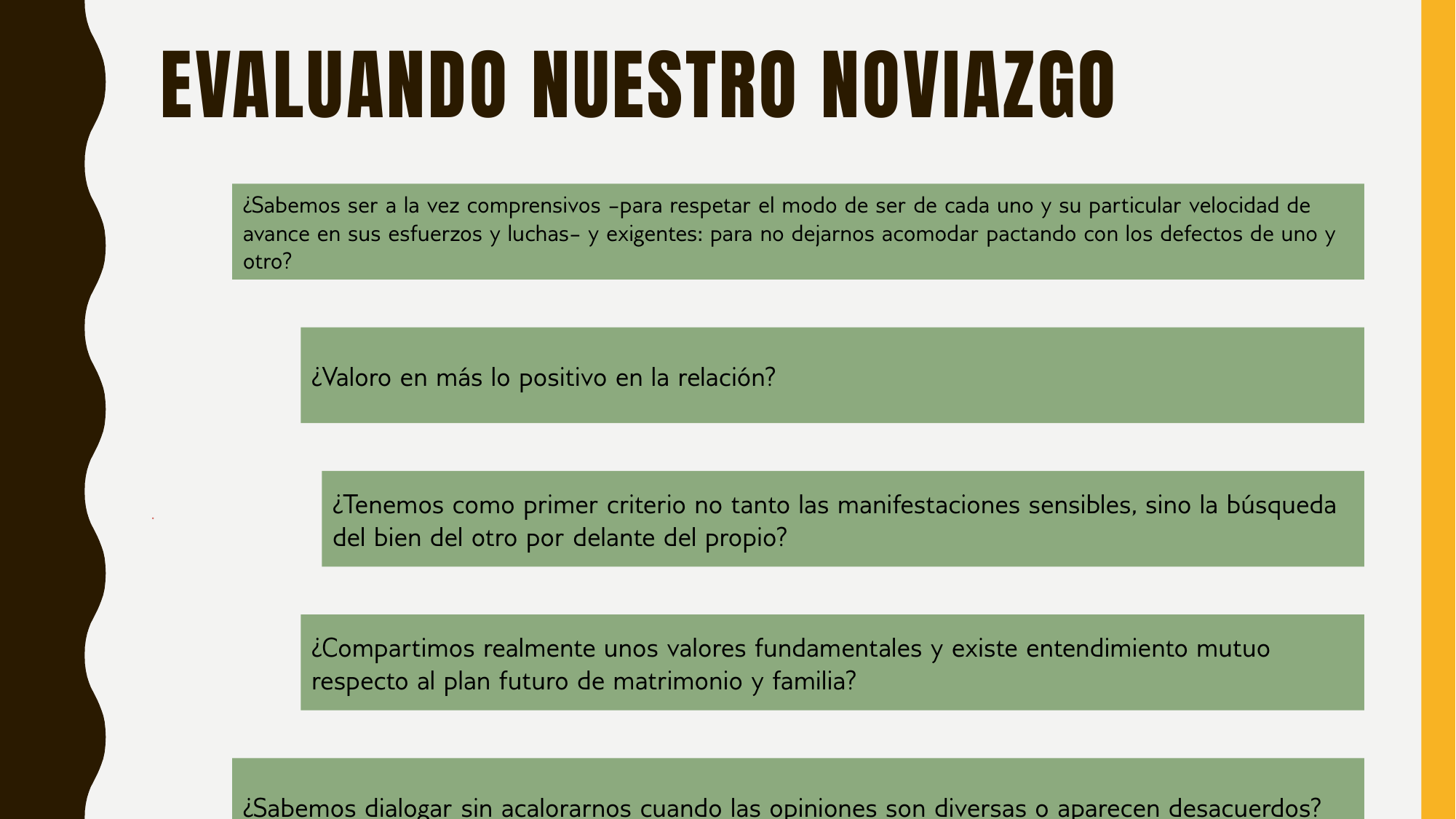

# Evaluando nuestro noviazgo
¿Sabemos ser a la vez comprensivos –para respetar el modo de ser de cada uno y su particular velocidad de avance en sus esfuerzos y luchas– y exigentes: para no dejarnos acomodar pactando con los defectos de uno y otro?
¿Valoro en más lo positivo en la relación?
¿Tenemos como primer criterio no tanto las manifestaciones sensibles, sino la búsqueda del bien del otro por delante del propio?
¿Compartimos realmente unos valores fundamentales y existe entendimiento mutuo respecto al plan futuro de matrimonio y familia?
¿Sabemos dialogar sin acalorarnos cuando las opiniones son diversas o aparecen desacuerdos?